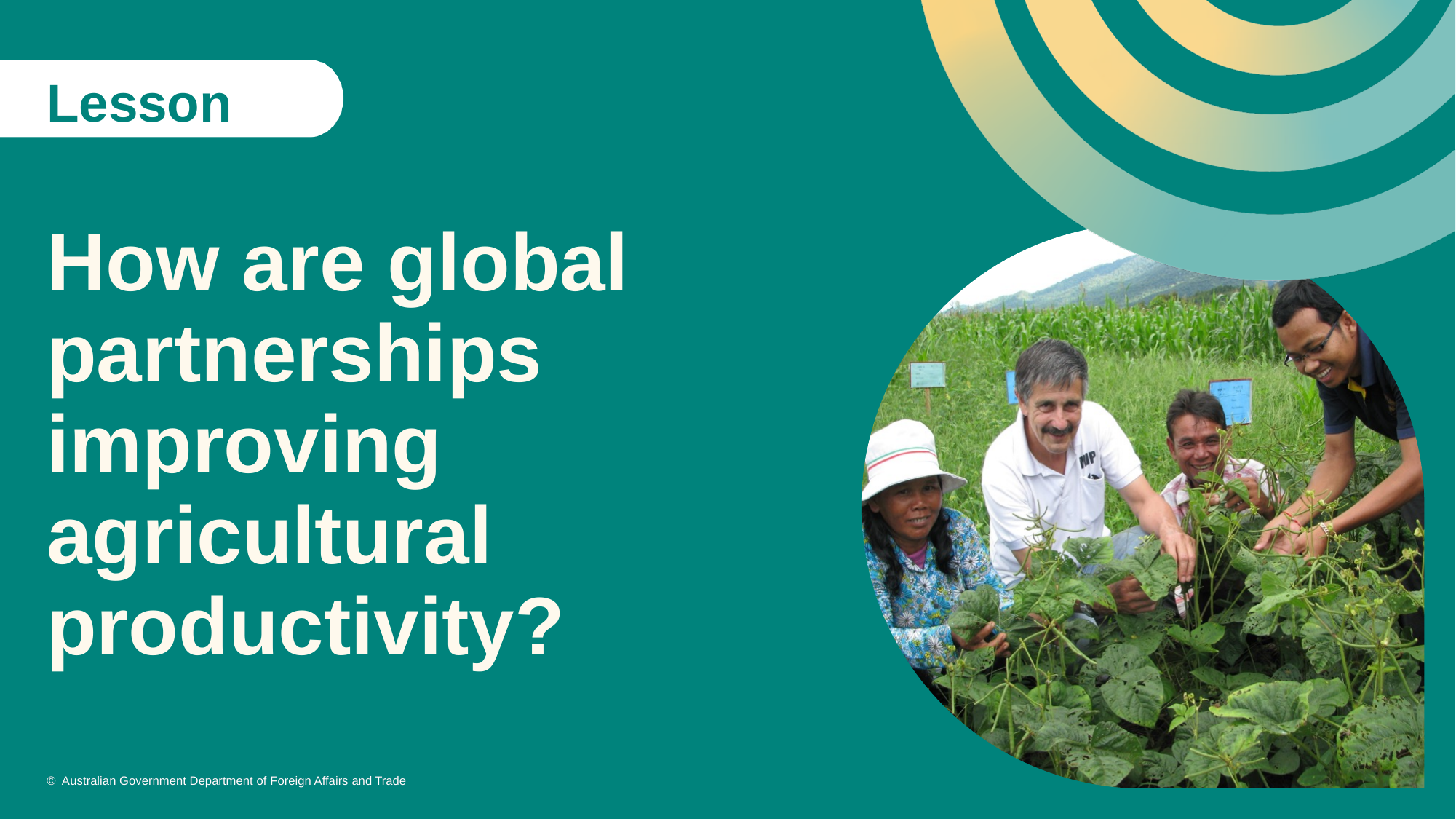

Lesson 1
# How are global partnerships improving agricultural productivity?